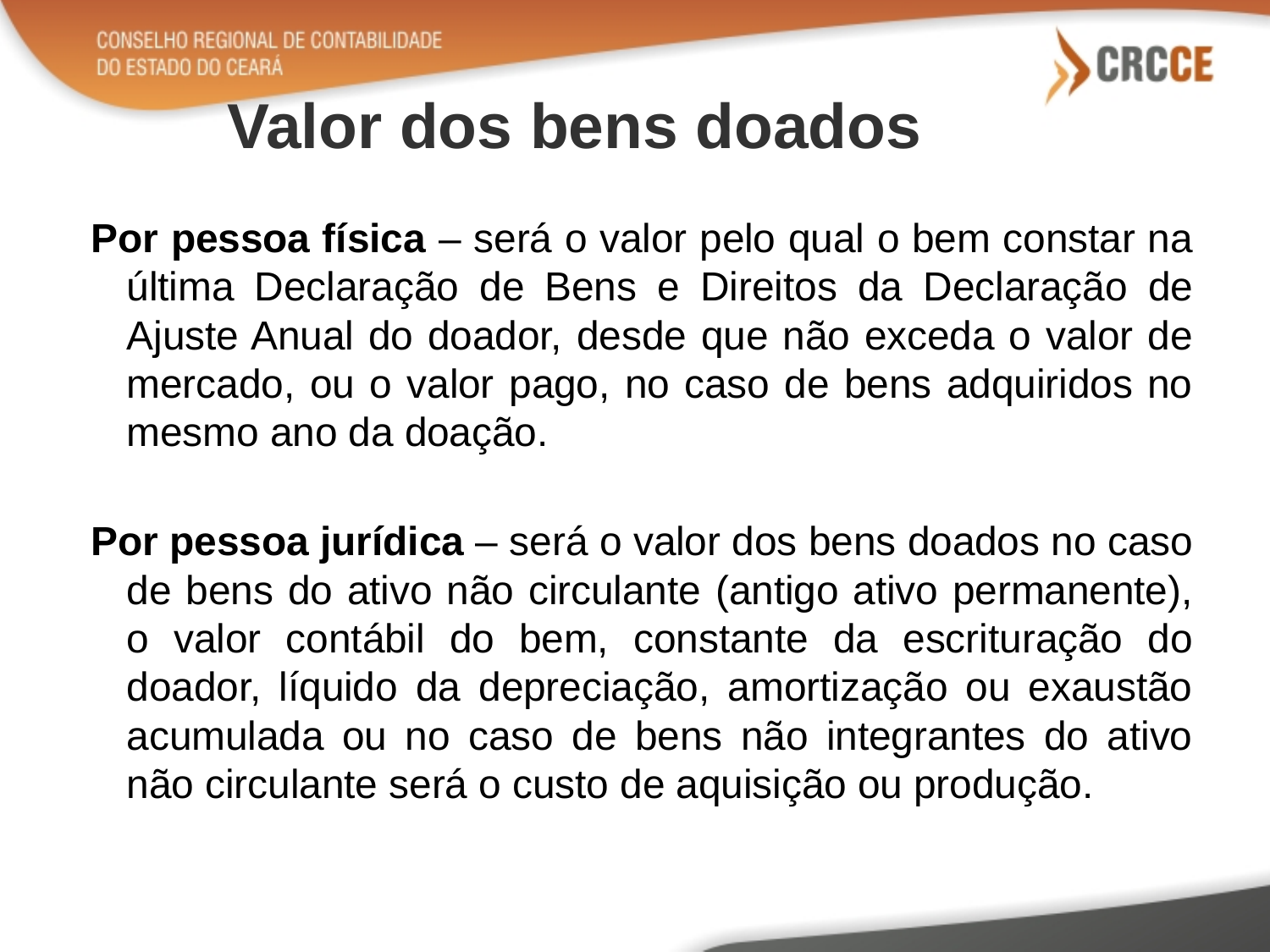

# Valor dos bens doados
Por pessoa física – será o valor pelo qual o bem constar na última Declaração de Bens e Direitos da Declaração de Ajuste Anual do doador, desde que não exceda o valor de mercado, ou o valor pago, no caso de bens adquiridos no mesmo ano da doação.

Por pessoa jurídica – será o valor dos bens doados no caso de bens do ativo não circulante (antigo ativo permanente), o valor contábil do bem, constante da escrituração do doador, líquido da depreciação, amortização ou exaustão acumulada ou no caso de bens não integrantes do ativo não circulante será o custo de aquisição ou produção.